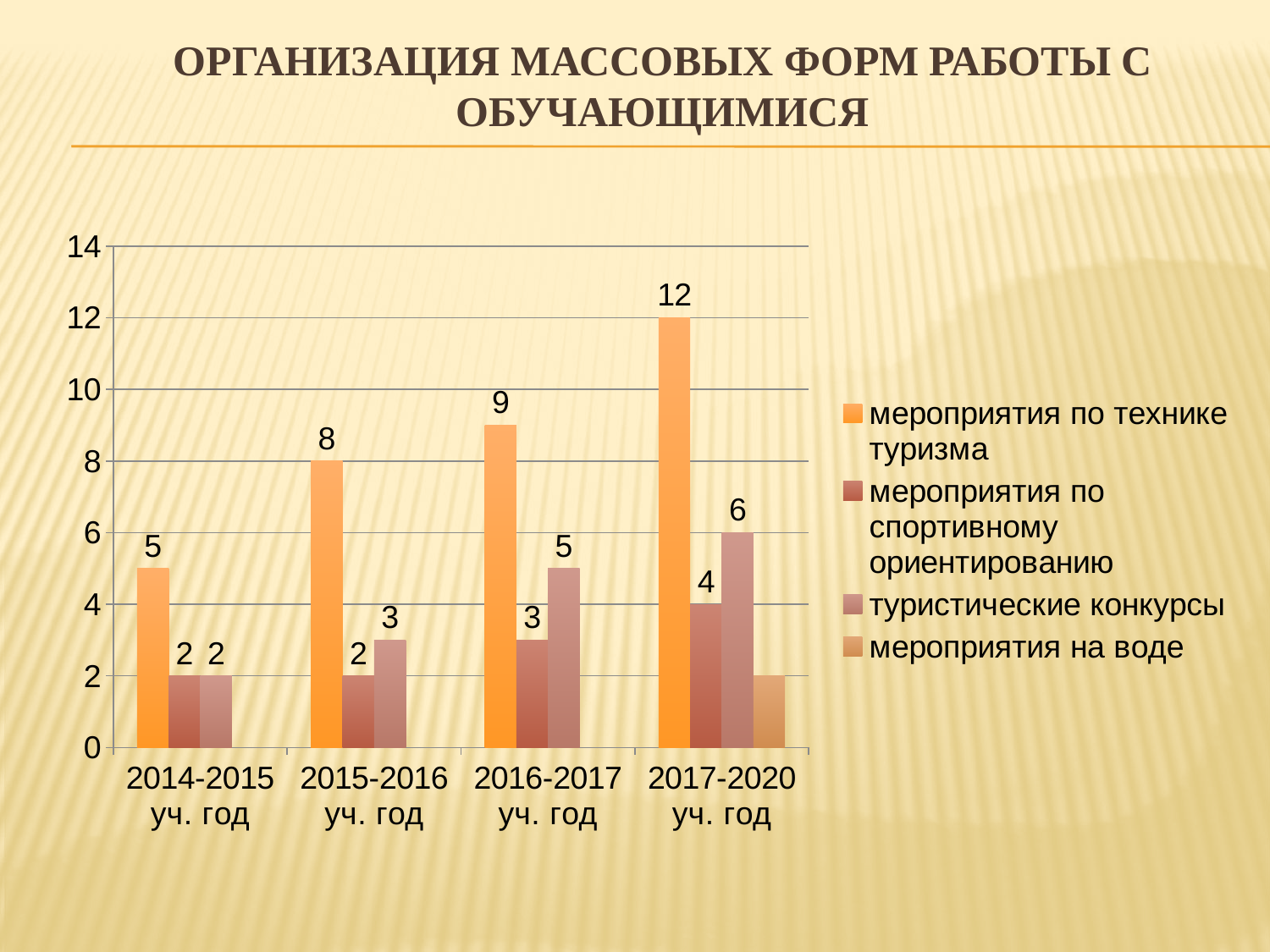

# Организация массовых форм работы с обучающимися

### Chart

| Category | мероприятия по технике туризма | мероприятия по спортивному ориентированию | туристические конкурсы | мероприятия на воде |
|---|---|---|---|---|
| 2014-2015 уч. год | 5.0 | 2.0 | 2.0 | None |
| 2015-2016 уч. год | 8.0 | 2.0 | 3.0 | None |
| 2016-2017 уч. год | 9.0 | 3.0 | 5.0 | None |
| 2017-2020 уч. год | 12.0 | 4.0 | 6.0 | 2.0 |